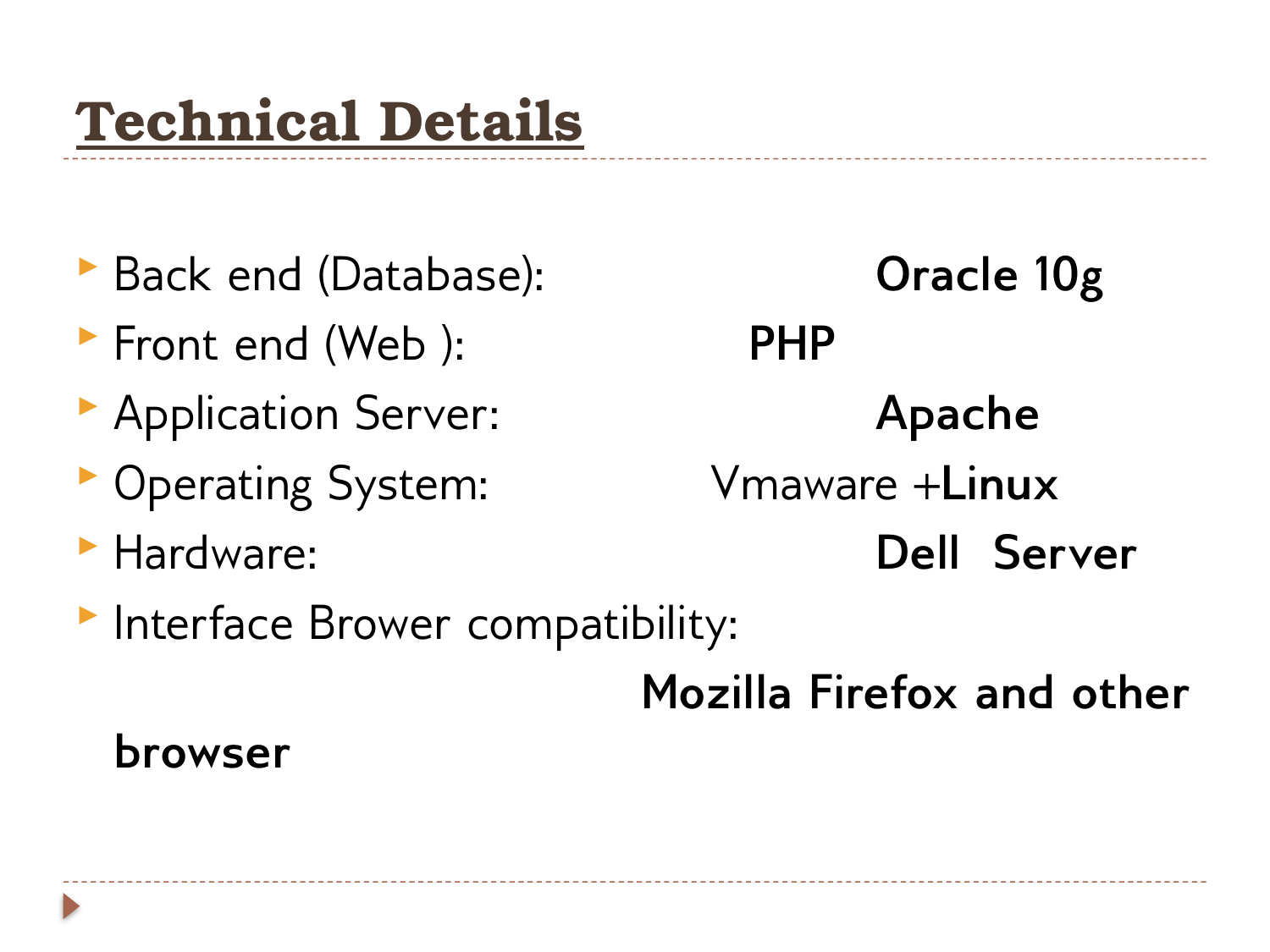

# Technical Details

Back end (Database): 			Oracle 10g
Front end (Web ):			PHP
Application Server:			Apache
Operating System:		      Vmaware +Linux
Hardware:					Dell  Server
Interface Brower compatibility:
		                           Mozilla Firefox and other browser